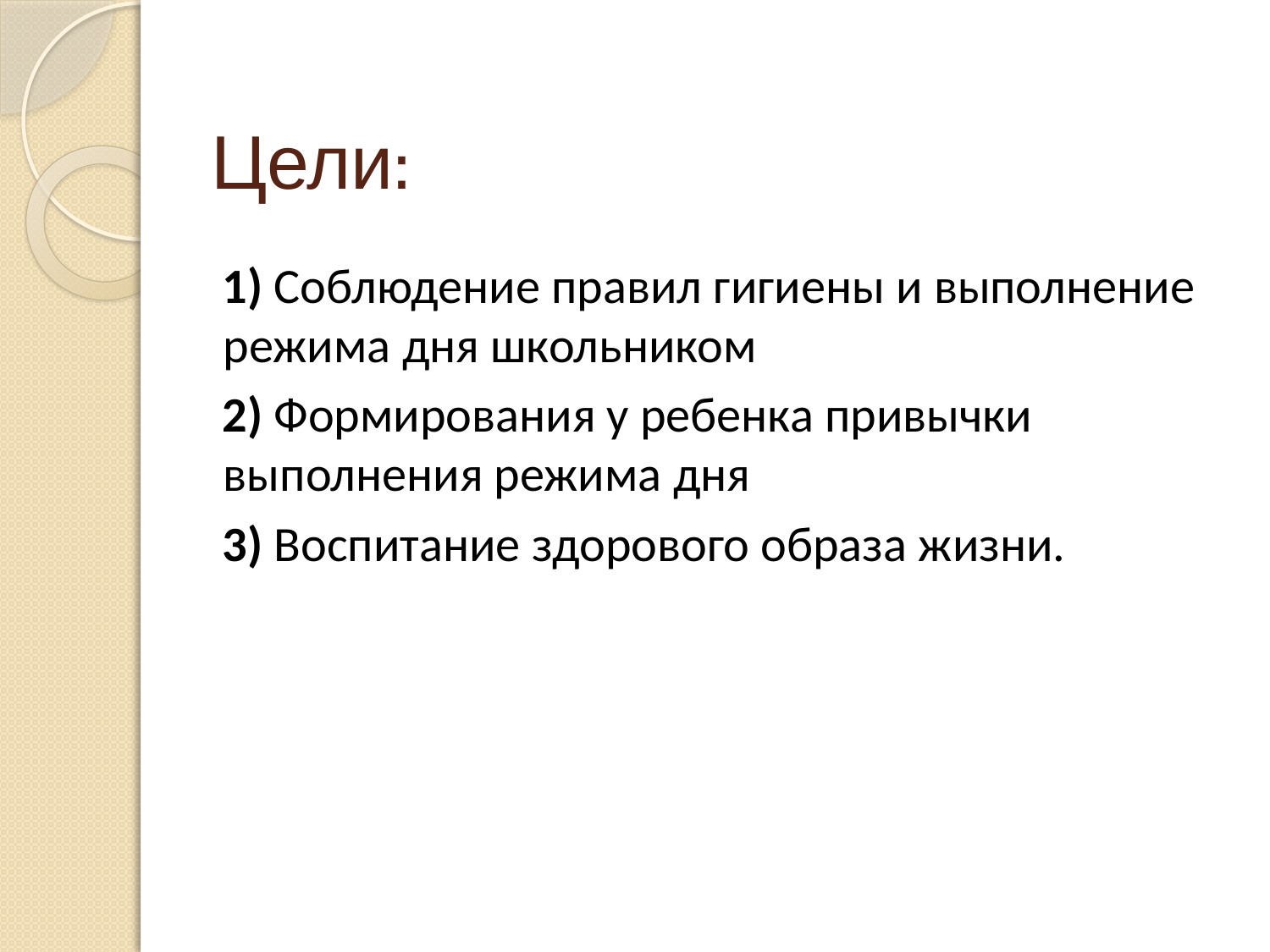

# Цели:
1) Соблюдение правил гигиены и выполнение режима дня школьником
2) Формирования у ребенка привычки выполнения режима дня
3) Воспитание здорового образа жизни.